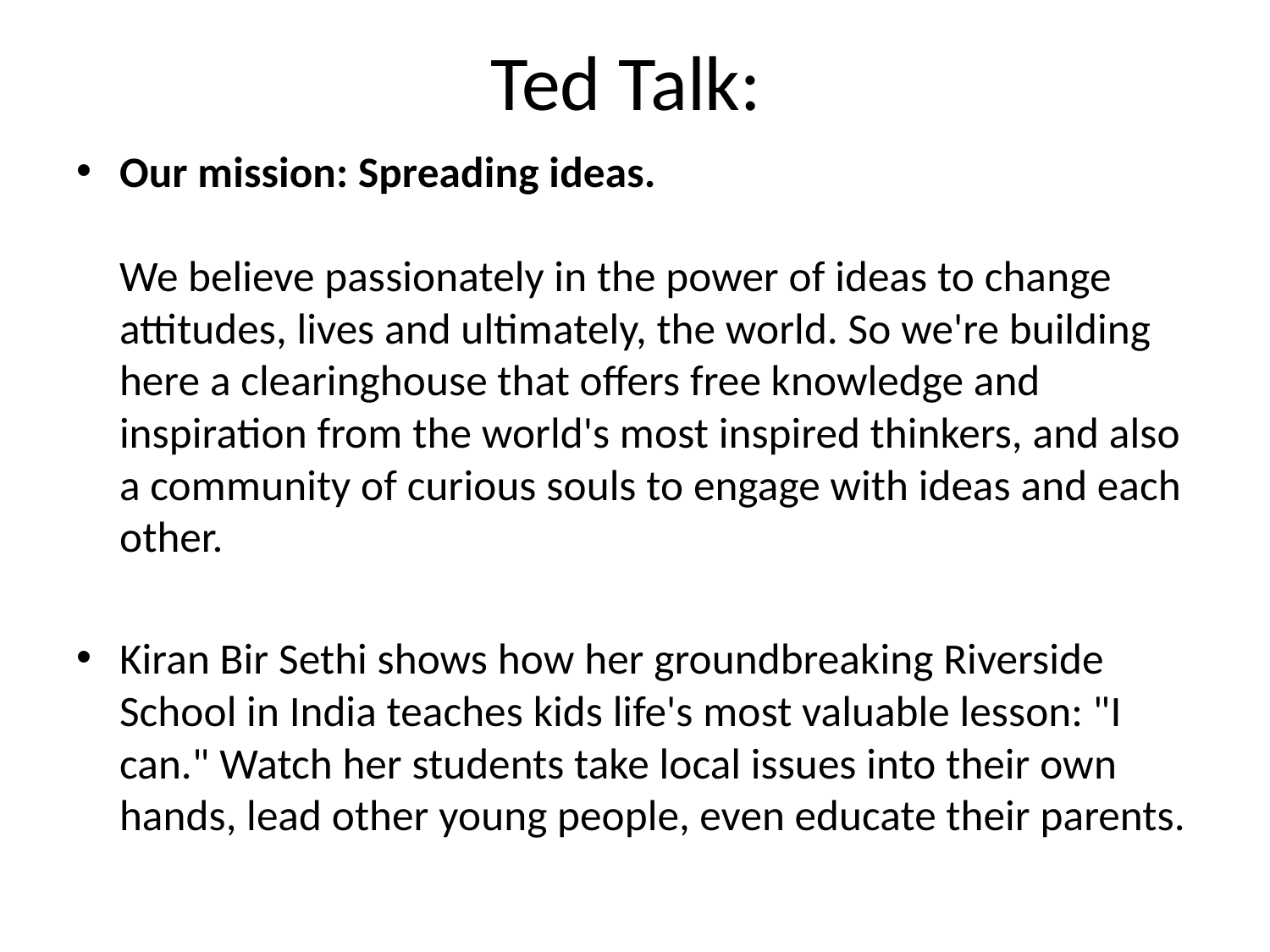

# Ted Talk:
Our mission: Spreading ideas. 
We believe passionately in the power of ideas to change attitudes, lives and ultimately, the world. So we're building here a clearinghouse that offers free knowledge and inspiration from the world's most inspired thinkers, and also a community of curious souls to engage with ideas and each other.

Kiran Bir Sethi shows how her groundbreaking Riverside School in India teaches kids life's most valuable lesson: "I can." Watch her students take local issues into their own hands, lead other young people, even educate their parents.